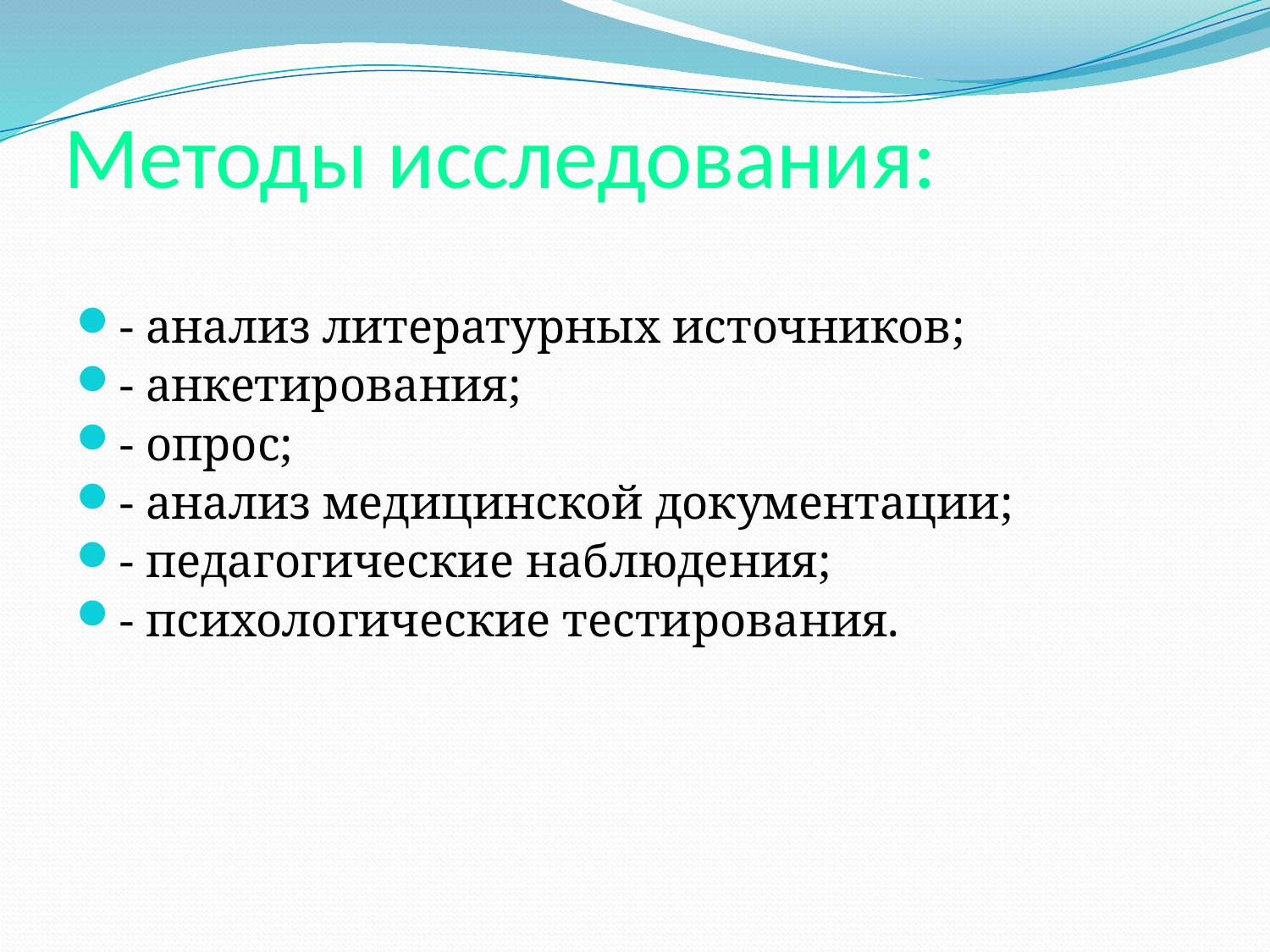

# Методы исследования:
- анализ литературных источников;
- анкетирования;
- опрос;
- анализ медицинской документации;
- педагогические наблюдения;
- психологические тестирования.